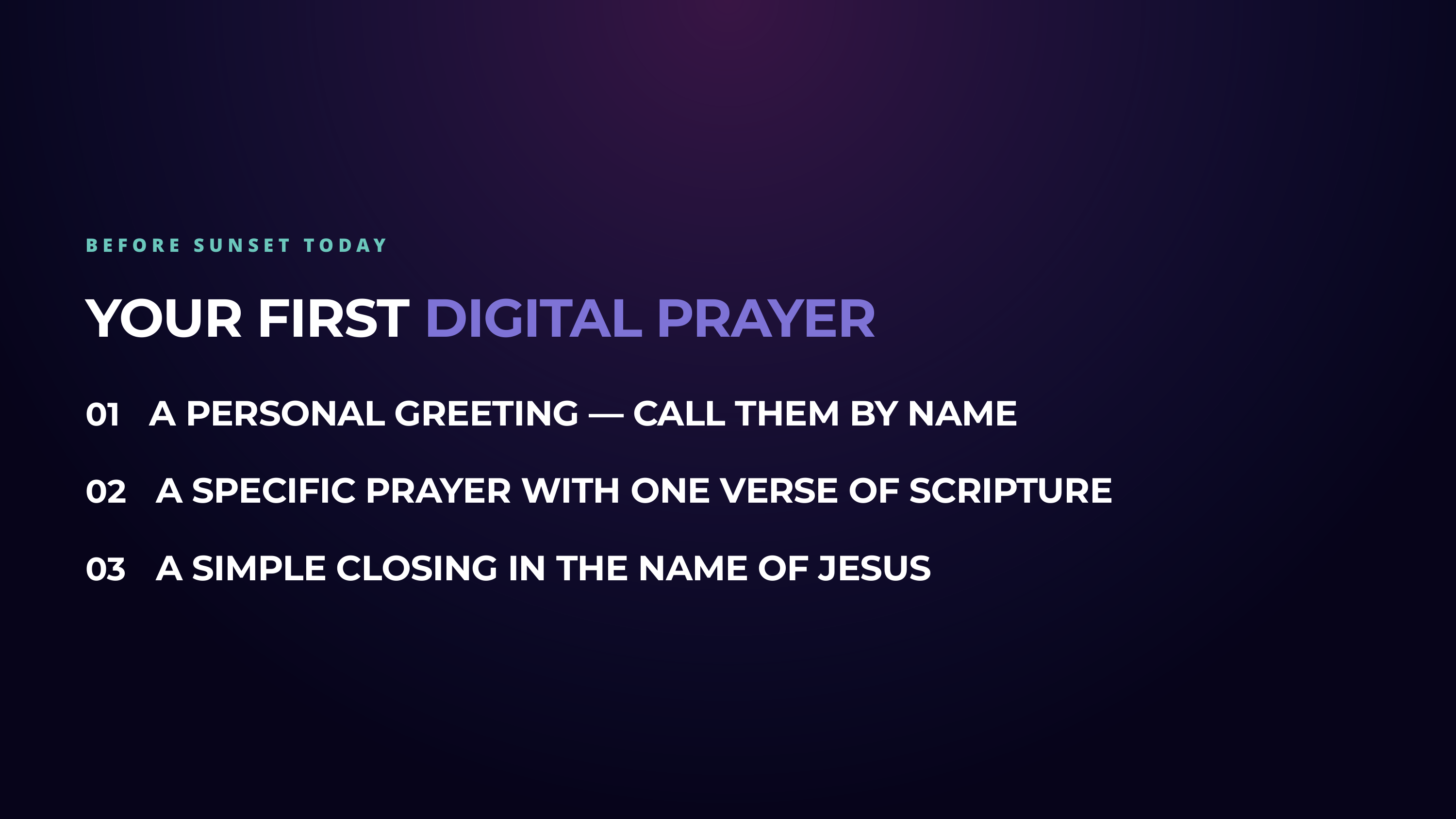

BEFORE SUNSET TODAY
YOUR FIRST DIGITAL PRAYER
A PERSONAL GREETING — CALL THEM BY NAME
01
A SPECIFIC PRAYER WITH ONE VERSE OF SCRIPTURE
02
A SIMPLE CLOSING IN THE NAME OF JESUS
03